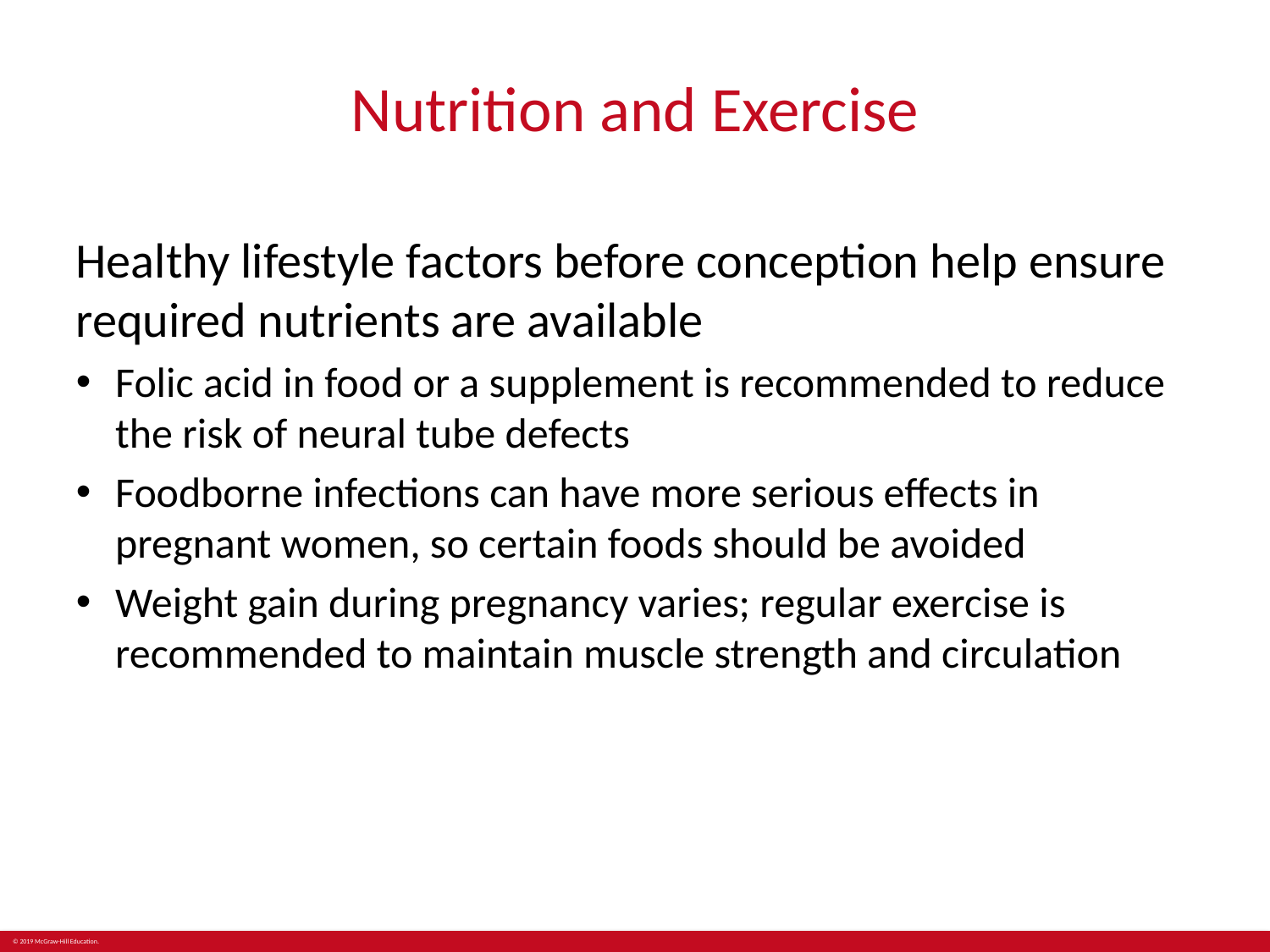

# Nutrition and Exercise
Healthy lifestyle factors before conception help ensure required nutrients are available
Folic acid in food or a supplement is recommended to reduce the risk of neural tube defects
Foodborne infections can have more serious effects in pregnant women, so certain foods should be avoided
Weight gain during pregnancy varies; regular exercise is recommended to maintain muscle strength and circulation